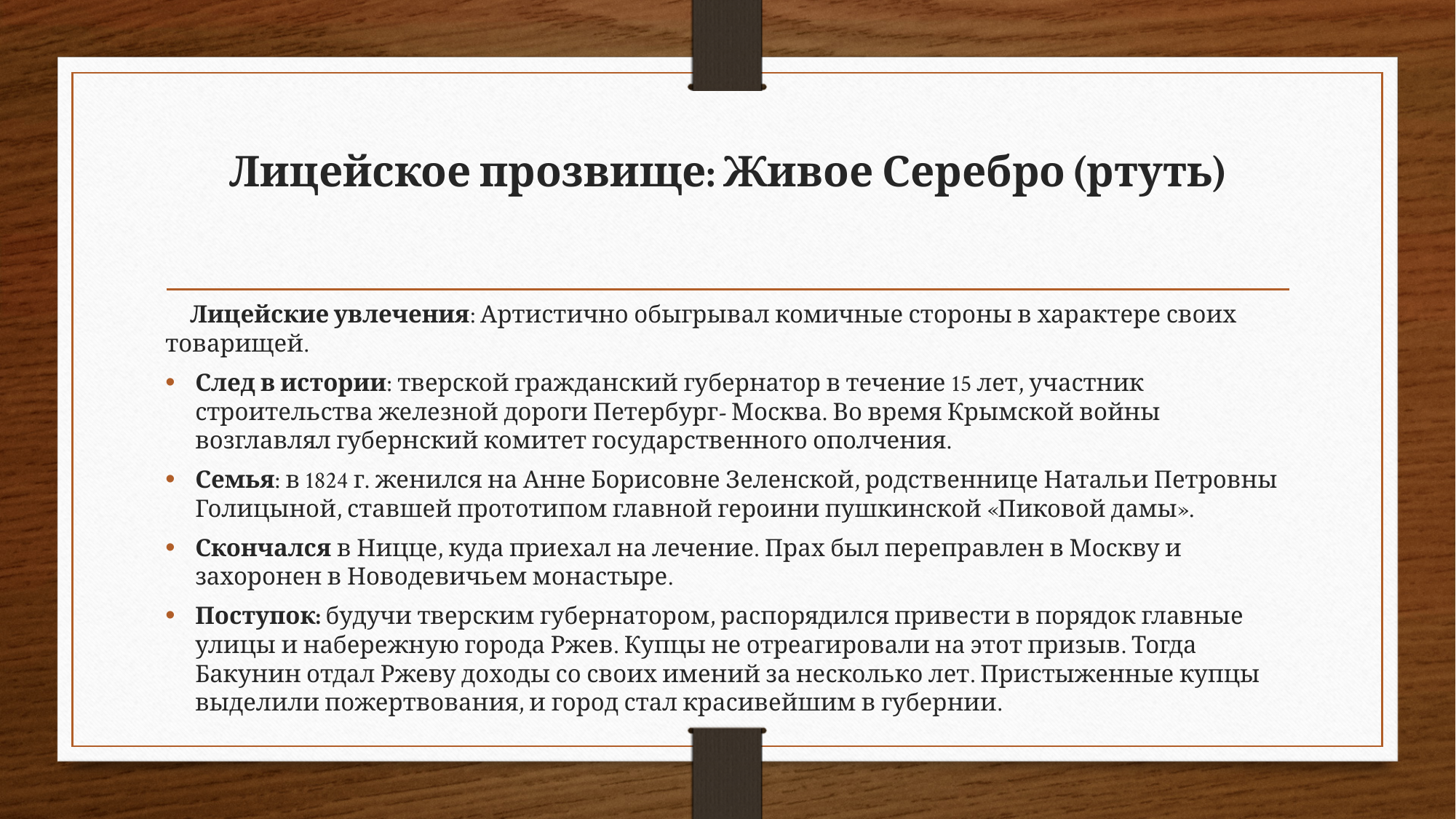

# Лицейское прозвище: Живое Серебро (ртуть)
     Лицейские увлечения: Артистично обыгрывал комичные стороны в характере своих   товарищей.
След в истории: тверской гражданский губернатор в течение 15 лет, участник строительства железной дороги Петербург- Москва. Во время Крымской войны возглавлял губернский комитет государственного ополчения.
Семья: в 1824 г. женился на Анне Борисовне Зеленской, родственнице Натальи Петровны Голицыной, ставшей прототипом главной героини пушкинской «Пиковой дамы».
Скончался в Ницце, куда приехал на лечение. Прах был переправлен в Москву и захоронен в Новодевичьем монастыре.
Поступок: будучи тверским губернатором, распорядился привести в порядок главные улицы и набережную города Ржев. Купцы не отреагировали на этот призыв. Тогда Бакунин отдал Ржеву доходы со своих имений за несколько лет. Пристыженные купцы выделили пожертвования, и город стал красивейшим в губернии.